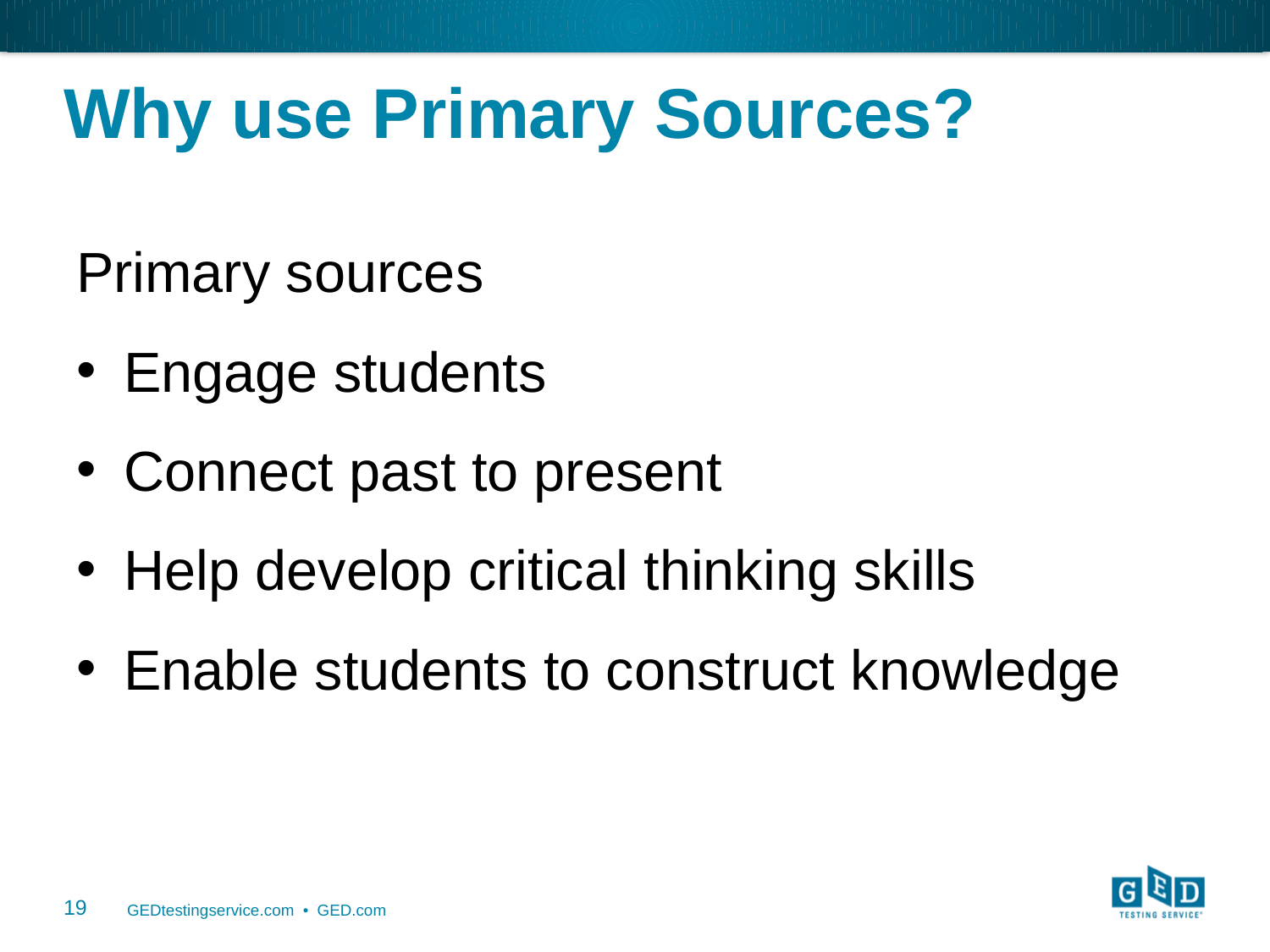

# Why use Primary Sources?
Primary sources
Engage students
Connect past to present
Help develop critical thinking skills
Enable students to construct knowledge
19